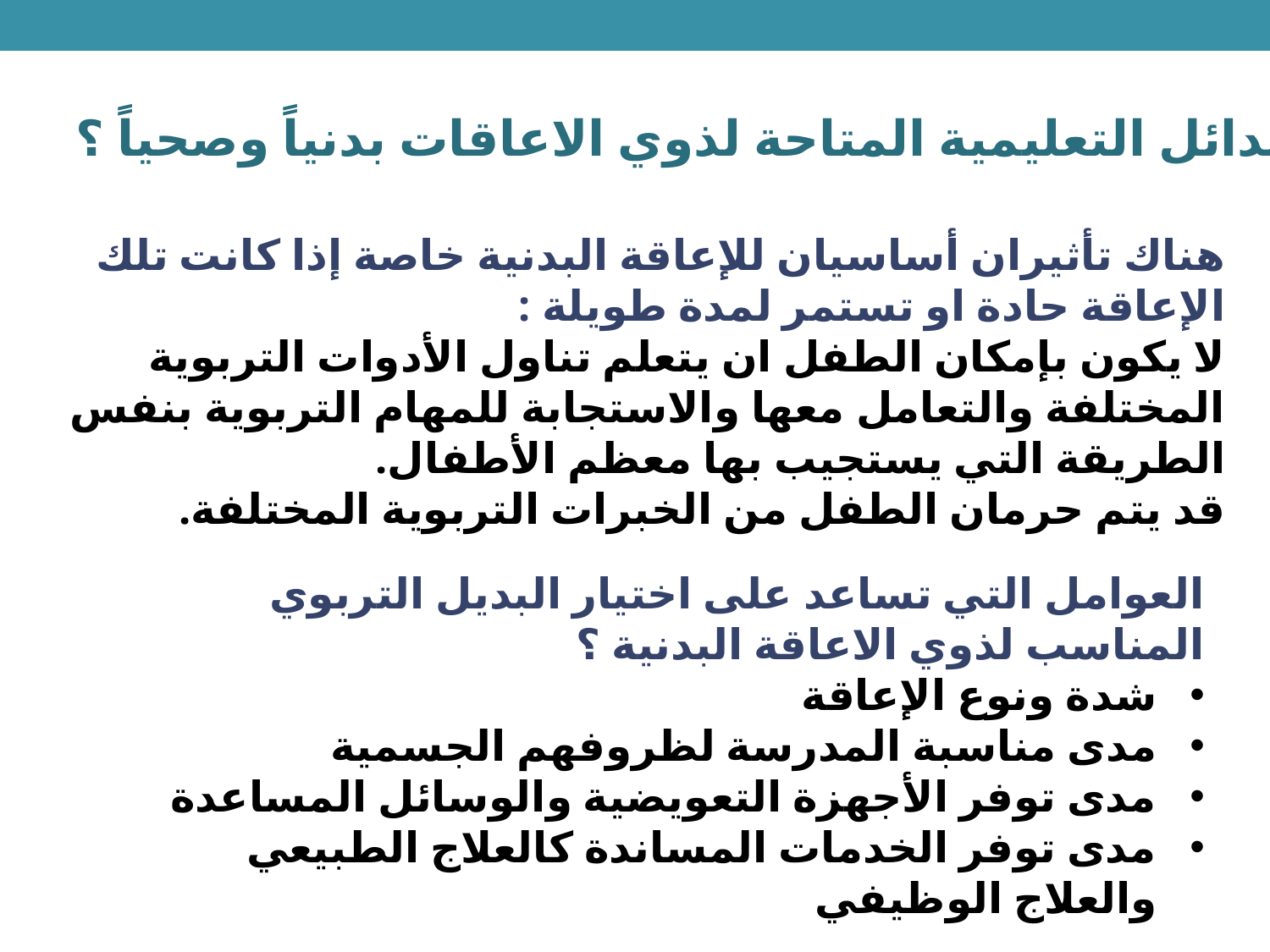

البدائل التعليمية المتاحة لذوي الاعاقات بدنياً وصحياً ؟
هناك تأثيران أساسيان للإعاقة البدنية خاصة إذا كانت تلك الإعاقة حادة او تستمر لمدة طويلة :
لا يكون بإمكان الطفل ان يتعلم تناول الأدوات التربوية المختلفة والتعامل معها والاستجابة للمهام التربوية بنفس الطريقة التي يستجيب بها معظم الأطفال.
قد يتم حرمان الطفل من الخبرات التربوية المختلفة.

العوامل التي تساعد على اختيار البديل التربوي المناسب لذوي الاعاقة البدنية ؟
شدة ونوع الإعاقة
مدى مناسبة المدرسة لظروفهم الجسمية
مدى توفر الأجهزة التعويضية والوسائل المساعدة
مدى توفر الخدمات المساندة كالعلاج الطبيعي والعلاج الوظيفي